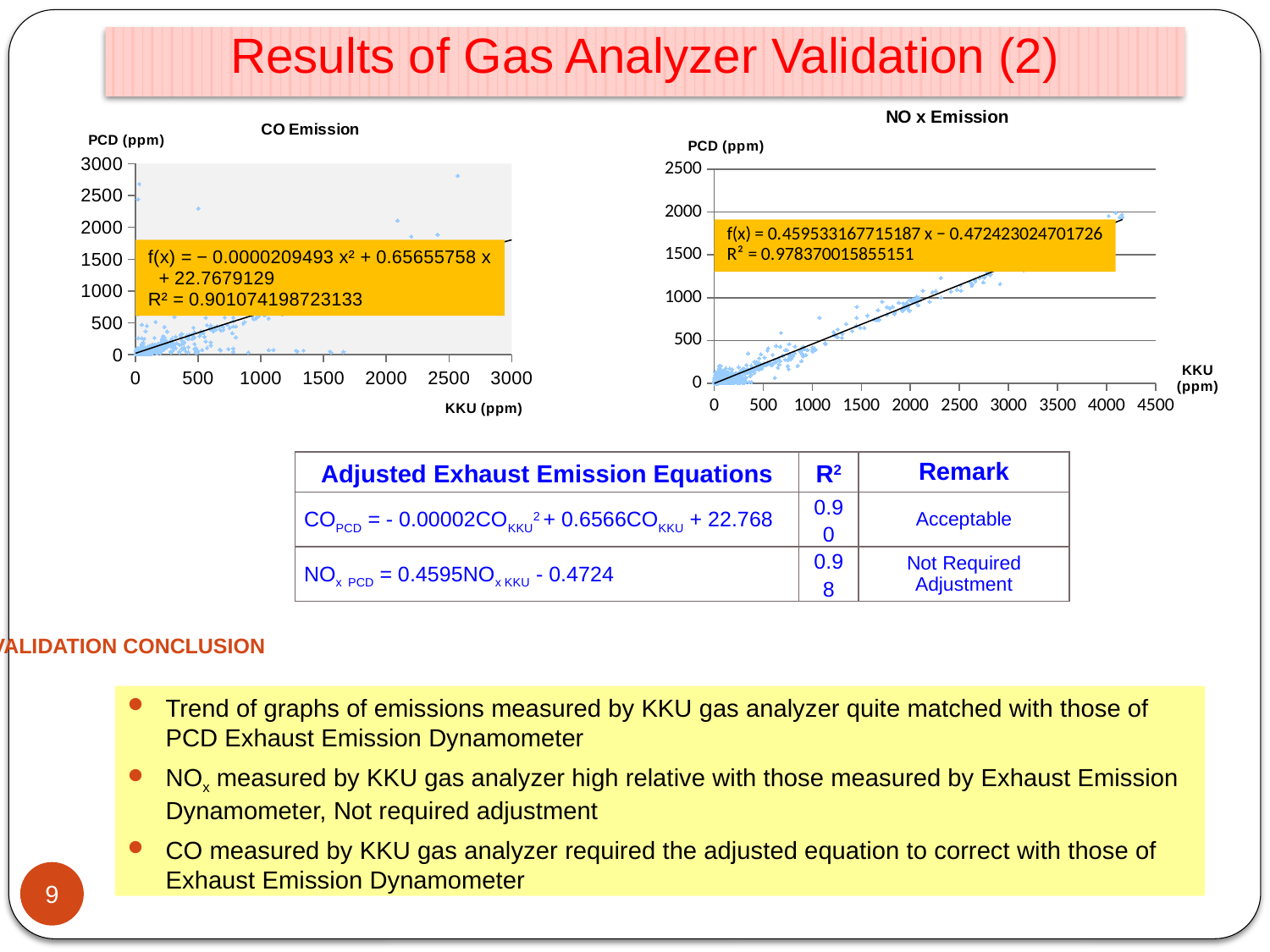

Results of Gas Analyzer Validation (2)

### Chart

| Category |  |
|---|---|

### Chart

| Category |  |
|---|---|
| Adjusted Exhaust Emission Equations | R2 | Remark |
| --- | --- | --- |
| COPCD = - 0.00002COKKU2 + 0.6566COKKU + 22.768 | 0.90 | Acceptable |
| NOx PCD = 0.4595NOx KKU - 0.4724 | 0.98 | Not Required Adjustment |
Validation Conclusion
Trend of graphs of emissions measured by KKU gas analyzer quite matched with those of PCD Exhaust Emission Dynamometer
NOx measured by KKU gas analyzer high relative with those measured by Exhaust Emission Dynamometer, Not required adjustment
CO measured by KKU gas analyzer required the adjusted equation to correct with those of Exhaust Emission Dynamometer
9